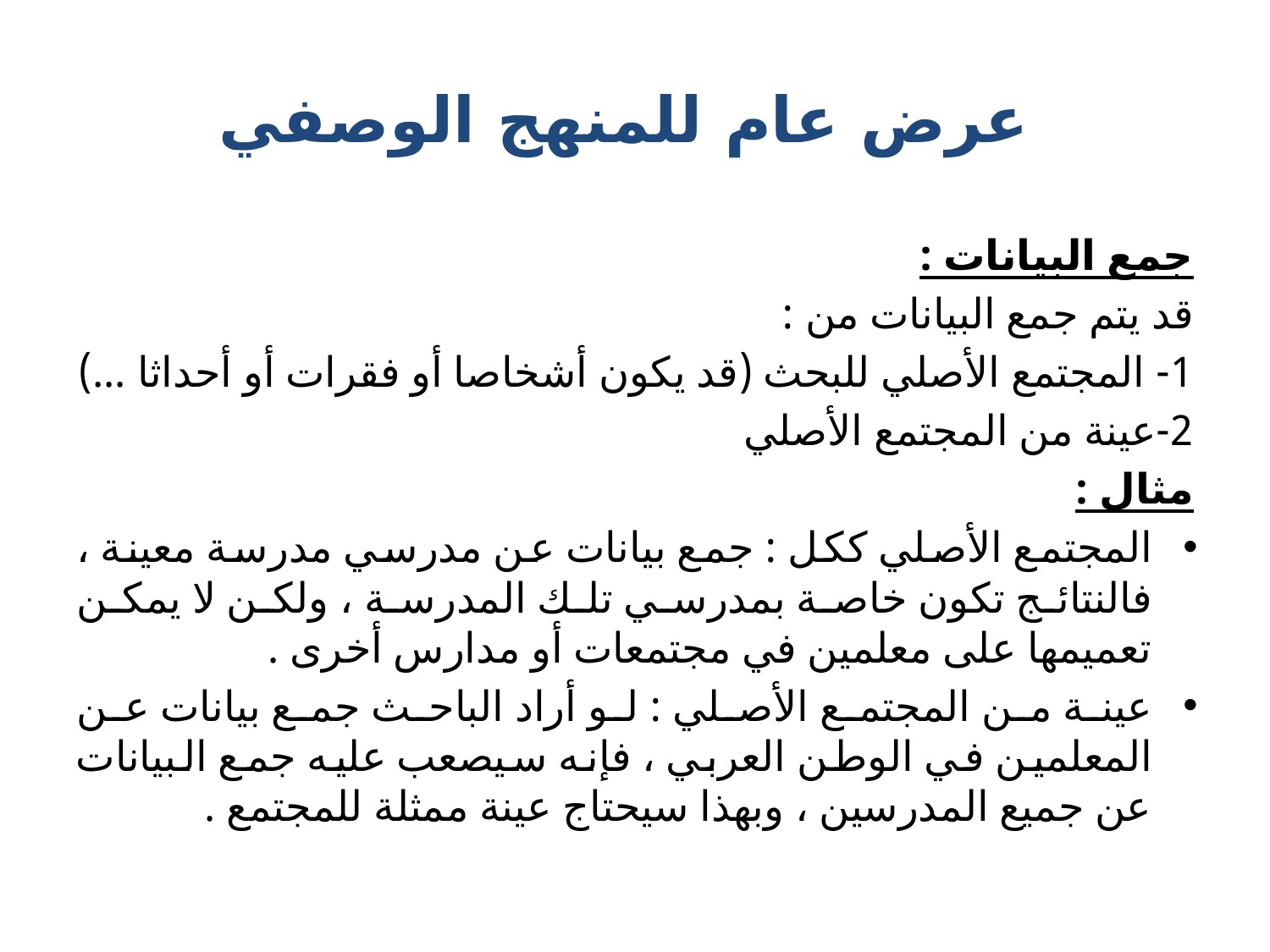

# عرض عام للمنهج الوصفي
جمع البيانات :
قد يتم جمع البيانات من :
1- المجتمع الأصلي للبحث (قد يكون أشخاصا أو فقرات أو أحداثا ...)
2-عينة من المجتمع الأصلي
مثال :
المجتمع الأصلي ككل : جمع بيانات عن مدرسي مدرسة معينة ، فالنتائج تكون خاصة بمدرسي تلك المدرسة ، ولكن لا يمكن تعميمها على معلمين في مجتمعات أو مدارس أخرى .
عينة من المجتمع الأصلي : لو أراد الباحث جمع بيانات عن المعلمين في الوطن العربي ، فإنه سيصعب عليه جمع البيانات عن جميع المدرسين ، وبهذا سيحتاج عينة ممثلة للمجتمع .